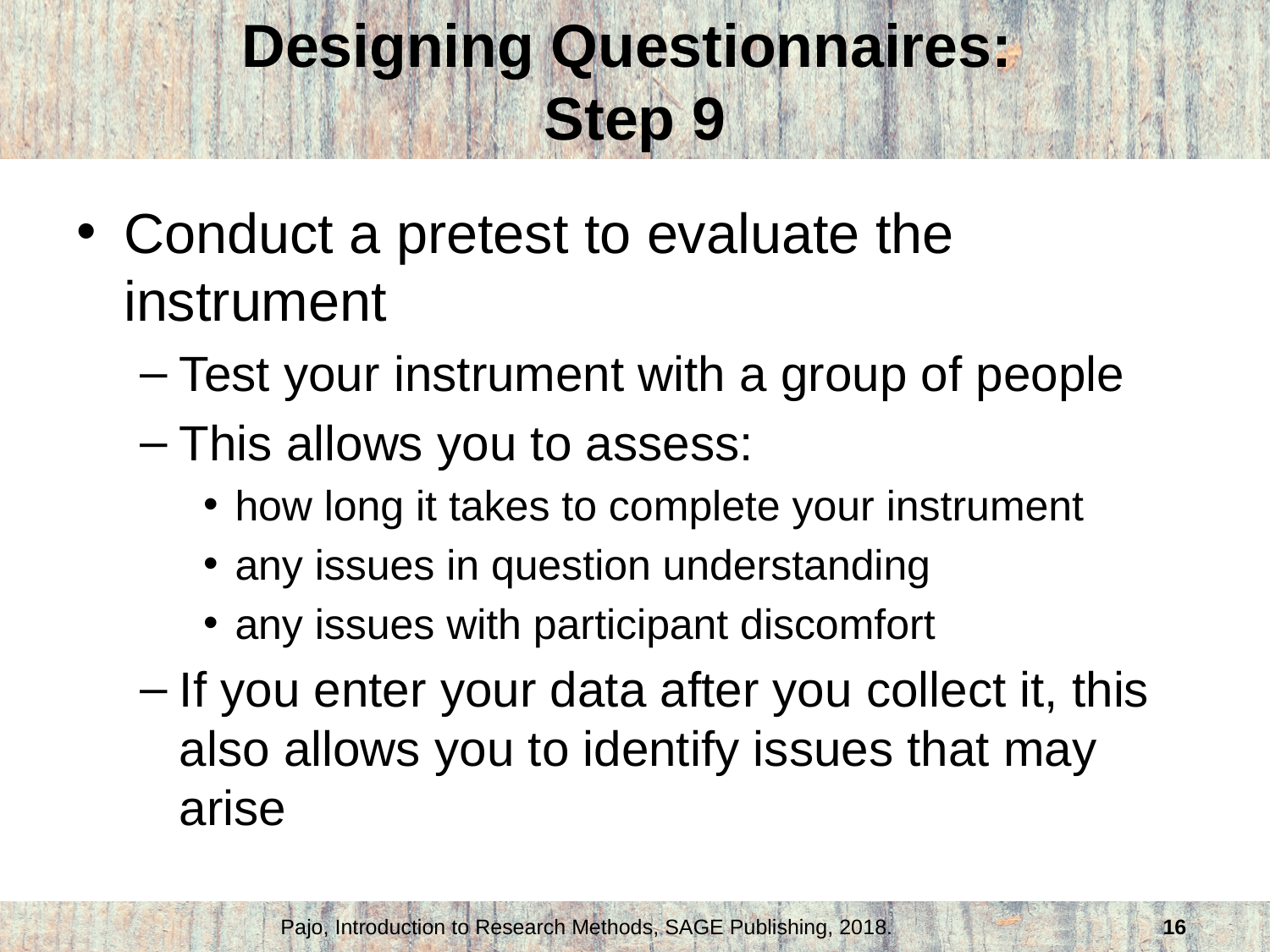

# Designing Questionnaires: Step 9
Conduct a pretest to evaluate the instrument
Test your instrument with a group of people
This allows you to assess:
how long it takes to complete your instrument
any issues in question understanding
any issues with participant discomfort
If you enter your data after you collect it, this also allows you to identify issues that may arise

Pajo, Introduction to Research Methods, SAGE Publishing, 2018.
16